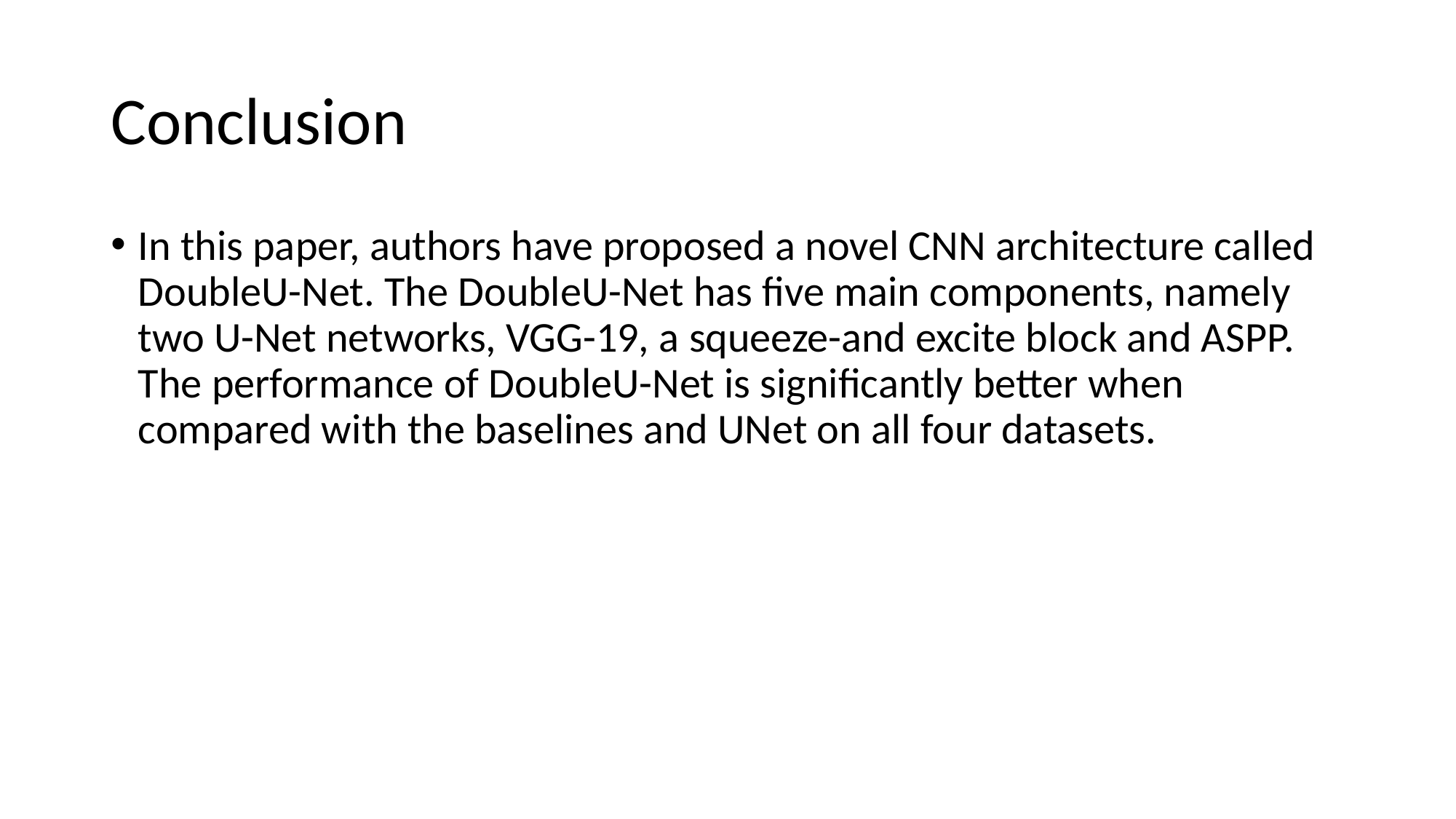

# Conclusion
In this paper, authors have proposed a novel CNN architecture called DoubleU-Net. The DoubleU-Net has five main components, namely two U-Net networks, VGG-19, a squeeze-and excite block and ASPP. The performance of DoubleU-Net is significantly better when compared with the baselines and UNet on all four datasets.